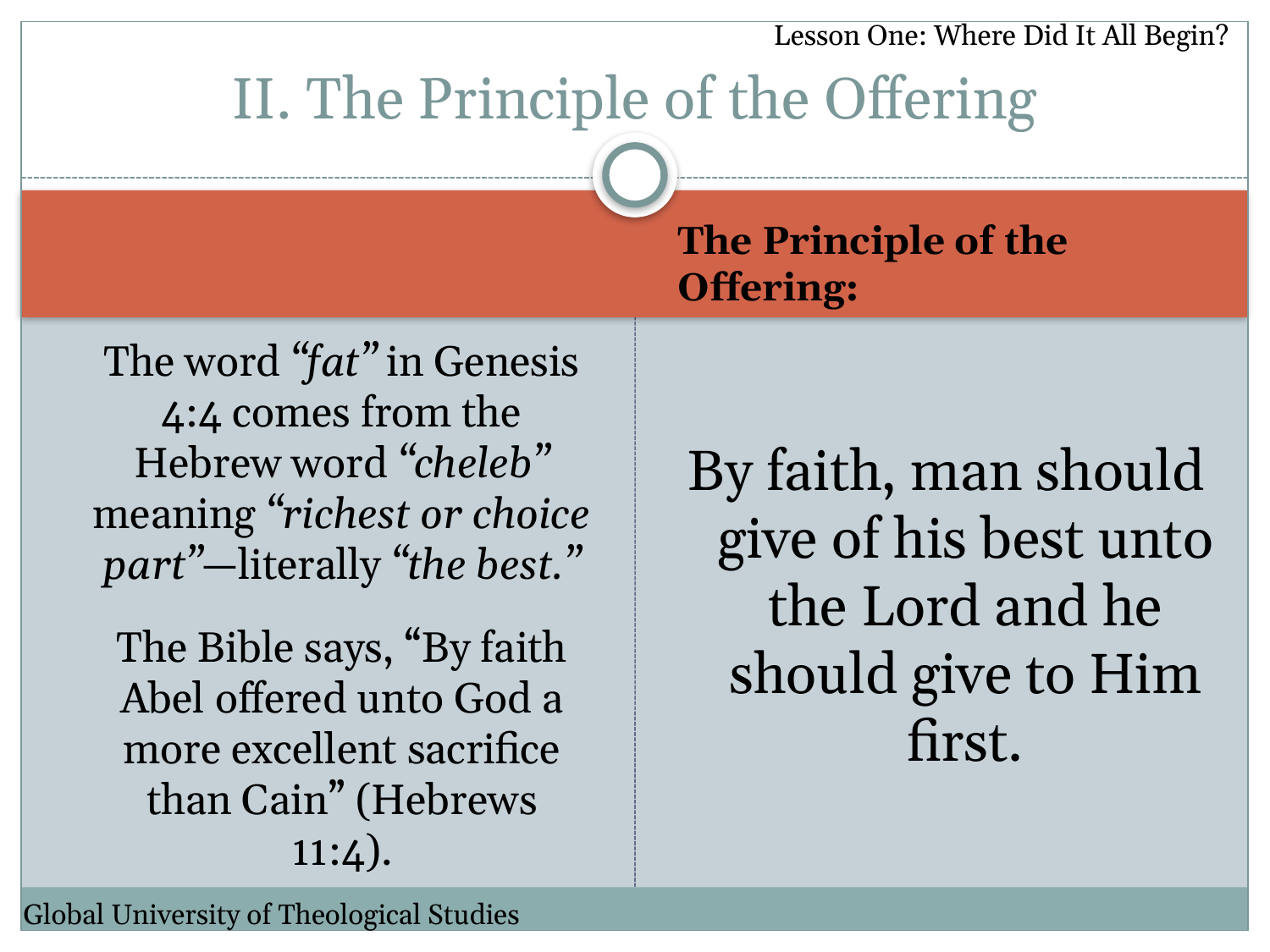

Lesson One: Where Did It All Begin?
# II. The Principle of the Offering
The Principle of the Offering:
	The word “fat” in Genesis 4:4 comes from the Hebrew word “cheleb” meaning “richest or choice part”—literally “the best.”
By faith, man should give of his best unto the Lord and he should give to Him first.
	The Bible says, “By faith Abel offered unto God a more excellent sacrifice than Cain” (Hebrews 11:4).
Global University of Theological Studies